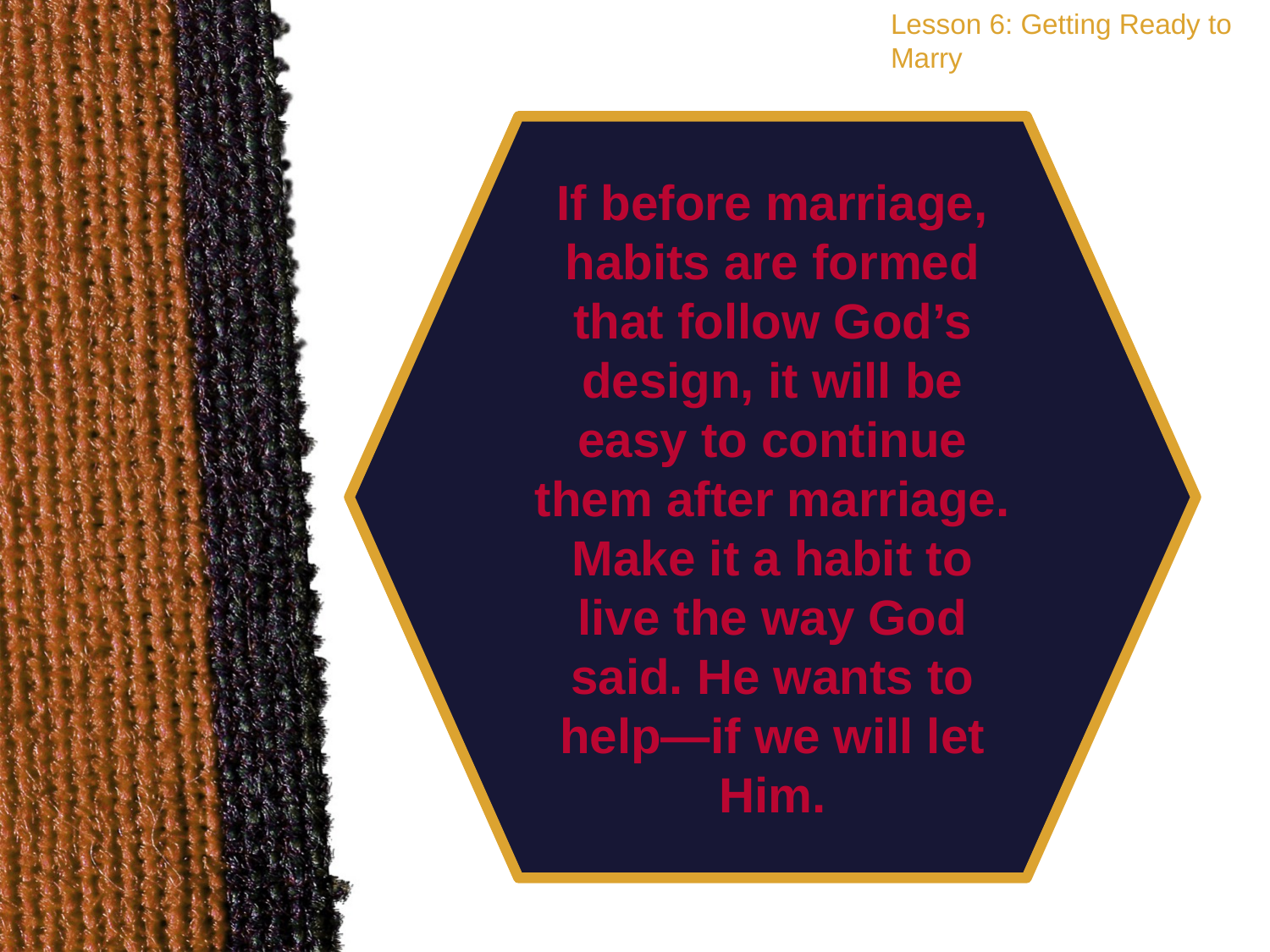

Lesson 6: Getting Ready to Marry
If before marriage, habits are formed that follow God’s design, it will be easy to continue them after marriage. Make it a habit to live the way God said. He wants to help—if we will let Him.